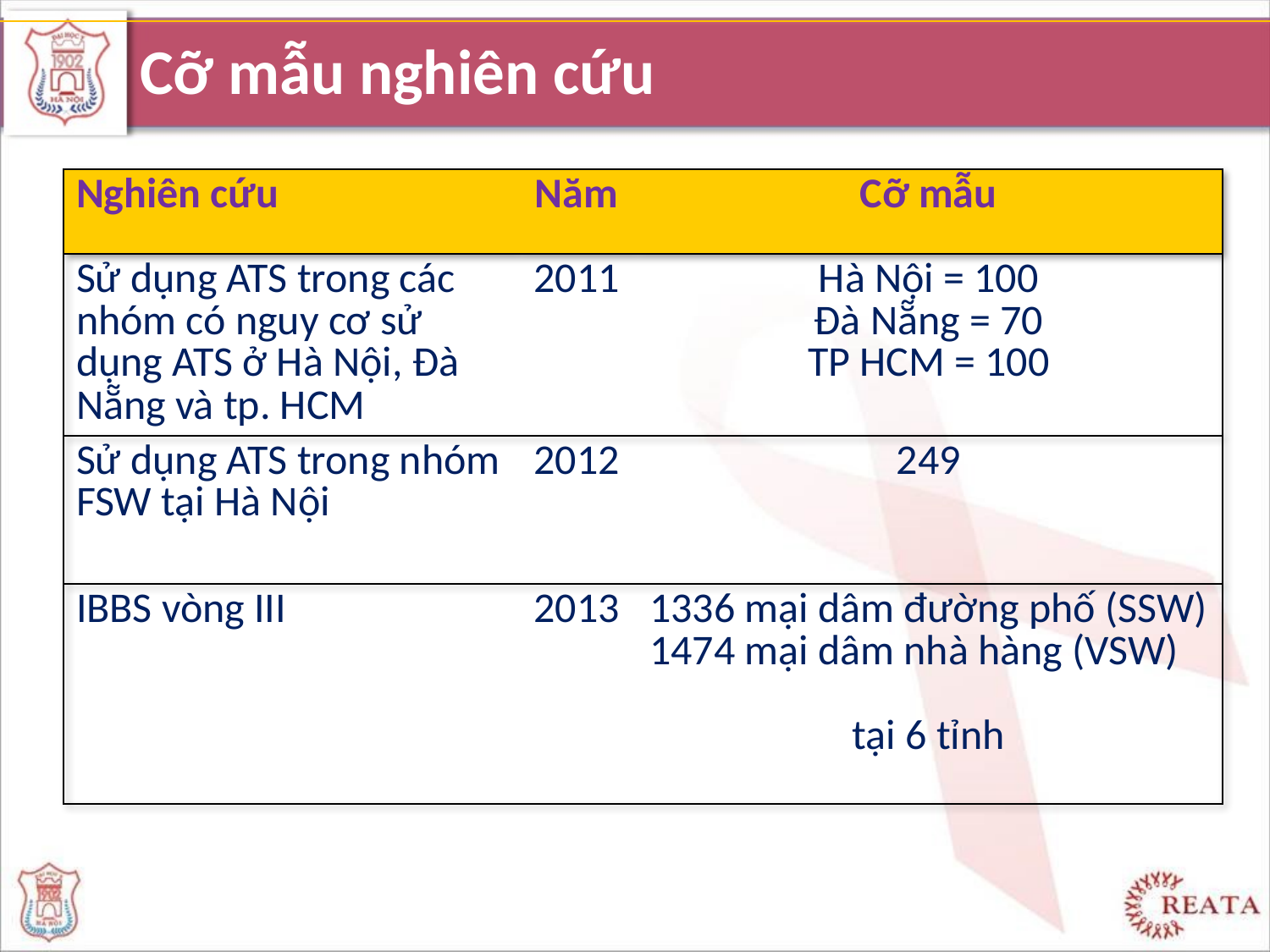

# Cỡ mẫu nghiên cứu
| Nghiên cứu | Năm | Cỡ mẫu |
| --- | --- | --- |
| Sử dụng ATS trong các nhóm có nguy cơ sử dụng ATS ở Hà Nội, Đà Nẵng và tp. HCM | 2011 | Hà Nội = 100 Đà Nẵng = 70 TP HCM = 100 |
| Sử dụng ATS trong nhóm FSW tại Hà Nội | 2012 | 249 |
| IBBS vòng III | 2013 | 1336 mại dâm đường phố (SSW) 1474 mại dâm nhà hàng (VSW) tại 6 tỉnh |